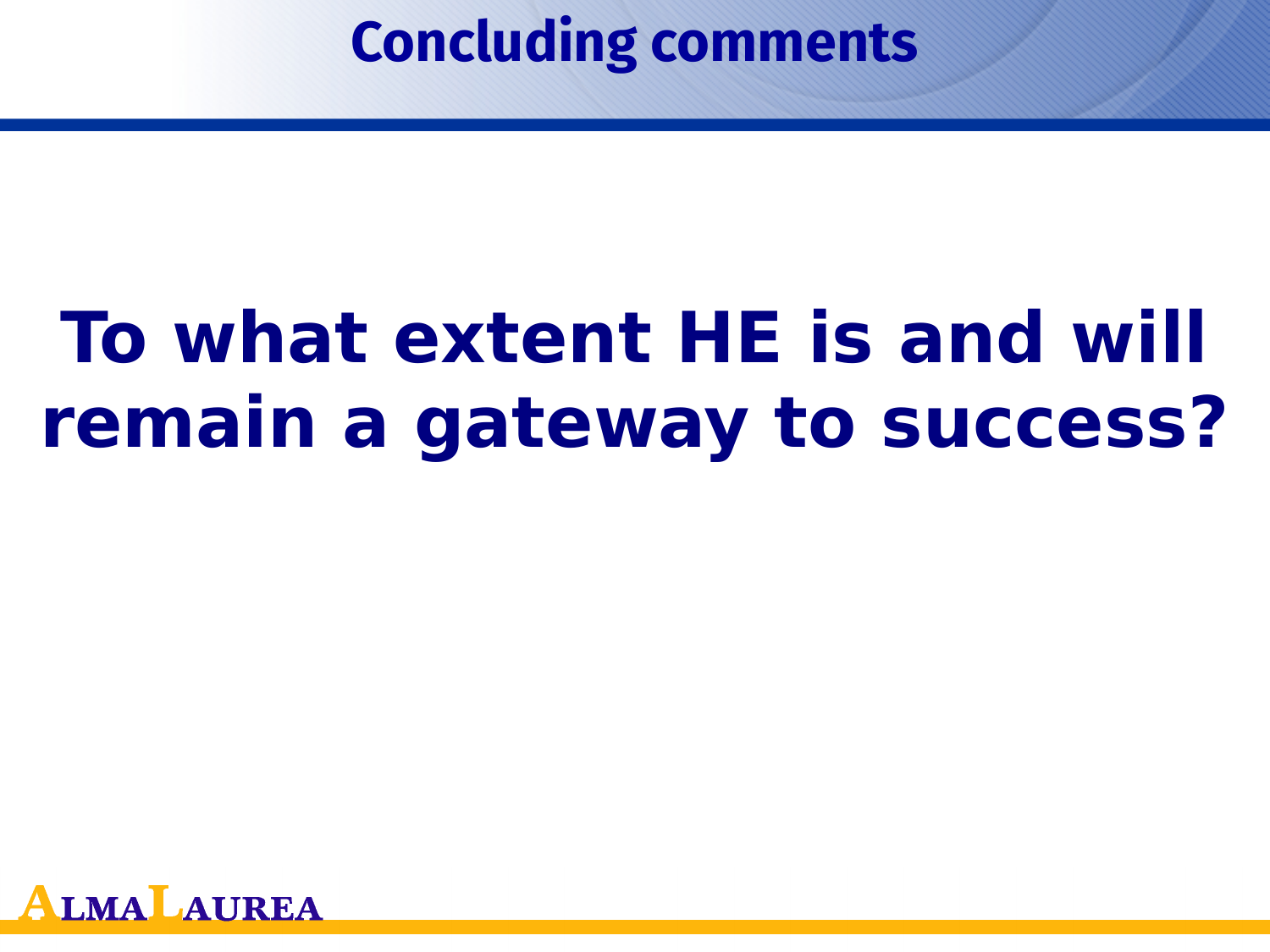

# Concluding comments
To what extent HE is and will remain a gateway to success?